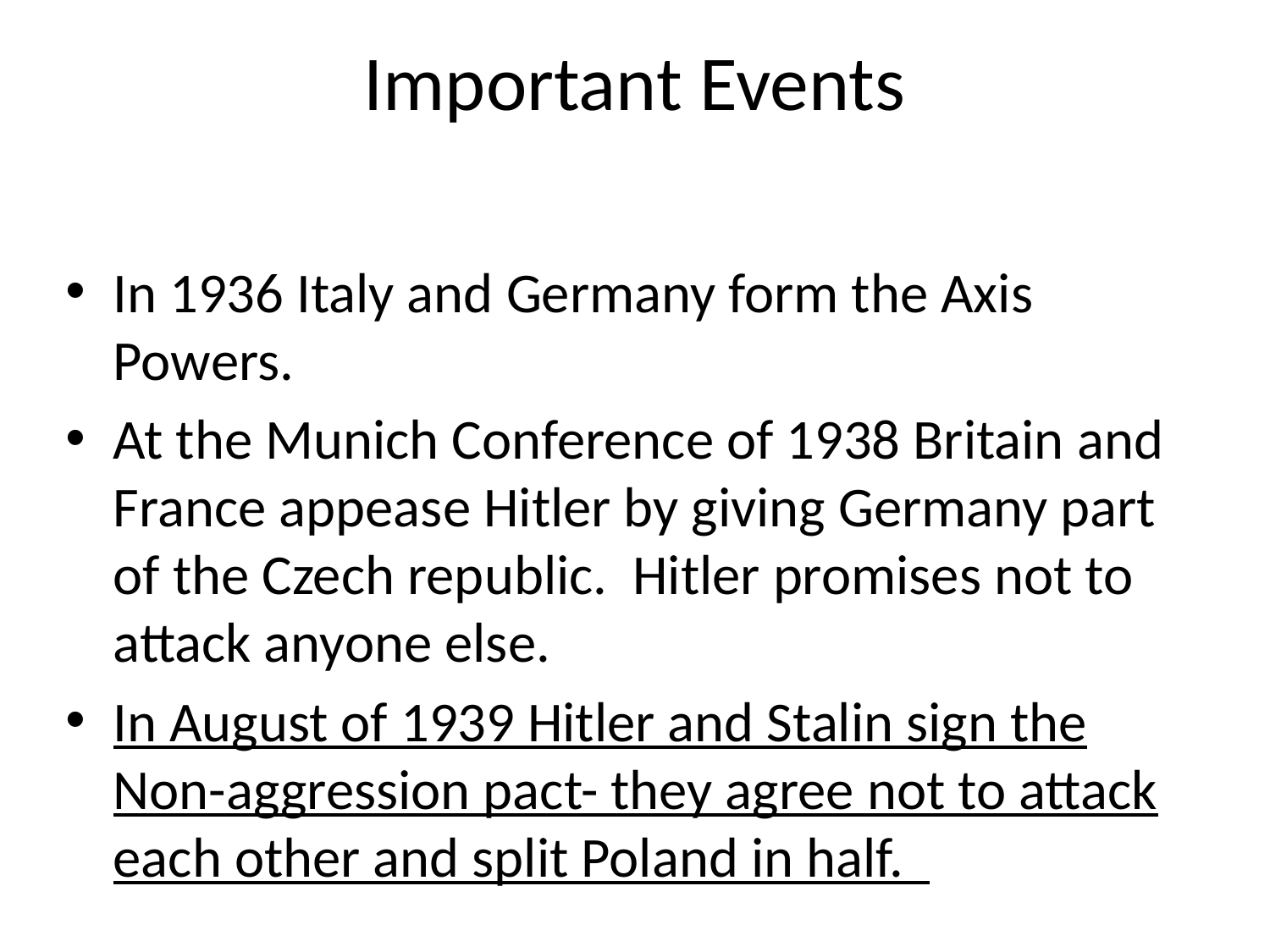

# Important Events
In 1936 Italy and Germany form the Axis Powers.
At the Munich Conference of 1938 Britain and France appease Hitler by giving Germany part of the Czech republic.  Hitler promises not to attack anyone else.
In August of 1939 Hitler and Stalin sign the Non-aggression pact- they agree not to attack each other and split Poland in half.